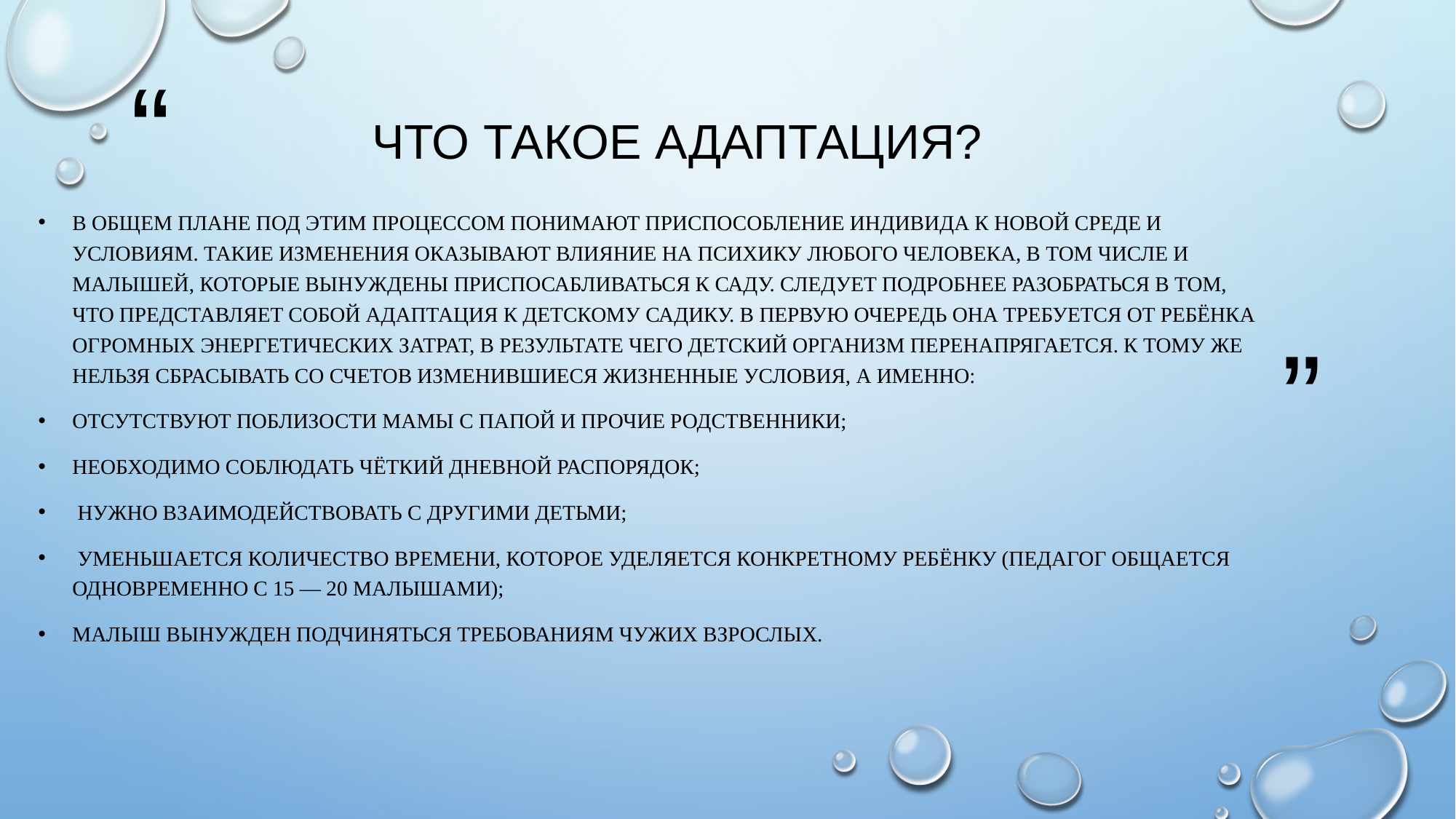

# Что такое адаптация?
В общем плане под этим процессом понимают приспособление индивида к новой среде и условиям. Такие изменения оказывают влияние на психику любого человека, в том числе и малышей, которые вынуждены приспосабливаться к саду. Следует подробнее разобраться в том, что представляет собой адаптация к детскому садику. В первую очередь она требуется от ребёнка огромных энергетических затрат, в результате чего детский организм перенапрягается. К тому же нельзя сбрасывать со счетов изменившиеся жизненные условия, а именно:
отсутствуют поблизости мамы с папой и прочие родственники;
необходимо соблюдать чёткий дневной распорядок;
 нужно взаимодействовать с другими детьми;
 уменьшается количество времени, которое уделяется конкретному ребёнку (педагог общается одновременно с 15 — 20 малышами);
малыш вынужден подчиняться требованиям чужих взрослых.